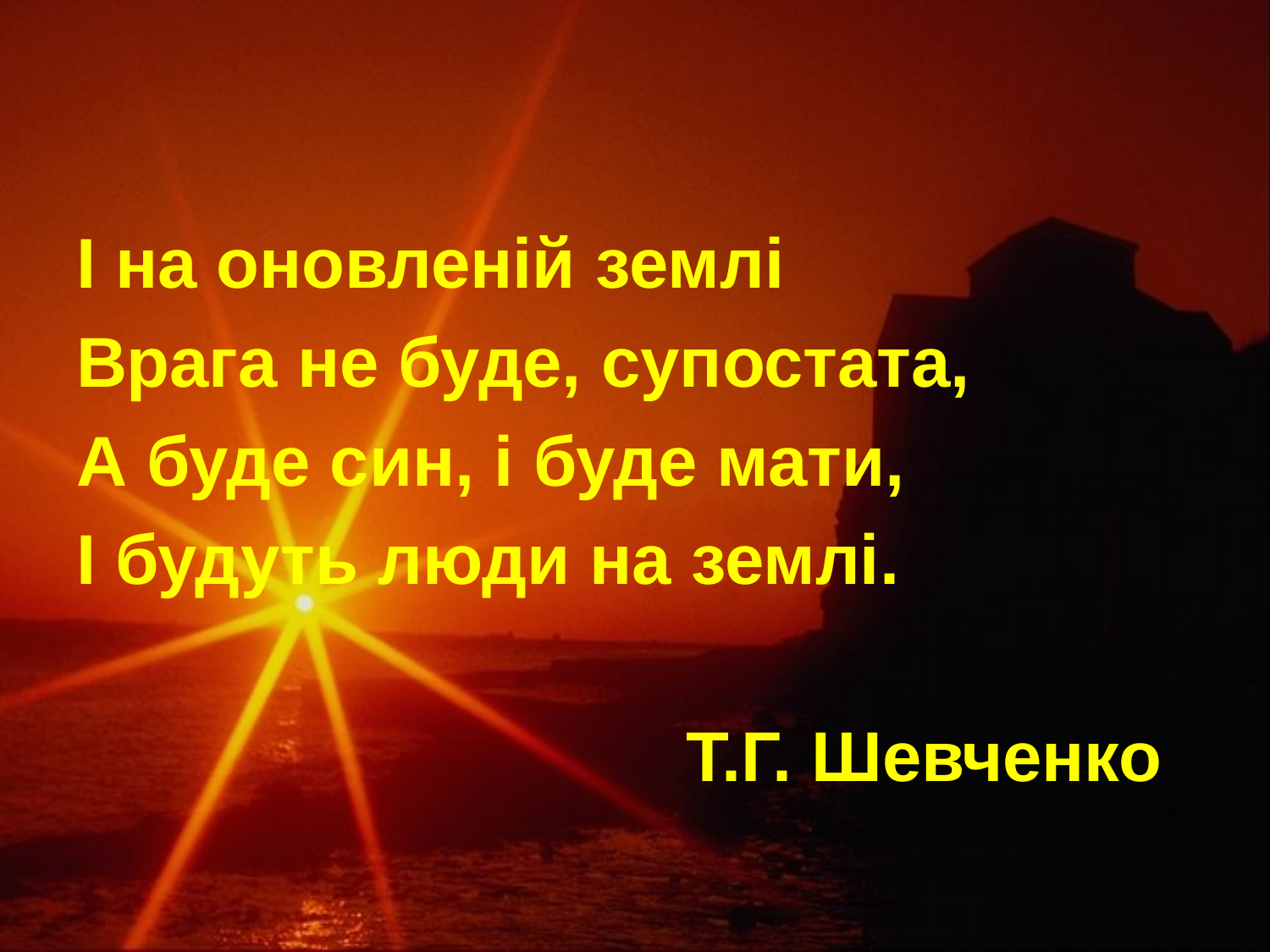

І на оновленій землі
Врага не буде, супостата,
А буде син, і буде мати,
І будуть люди на землі.

                               Т.Г. Шевченко